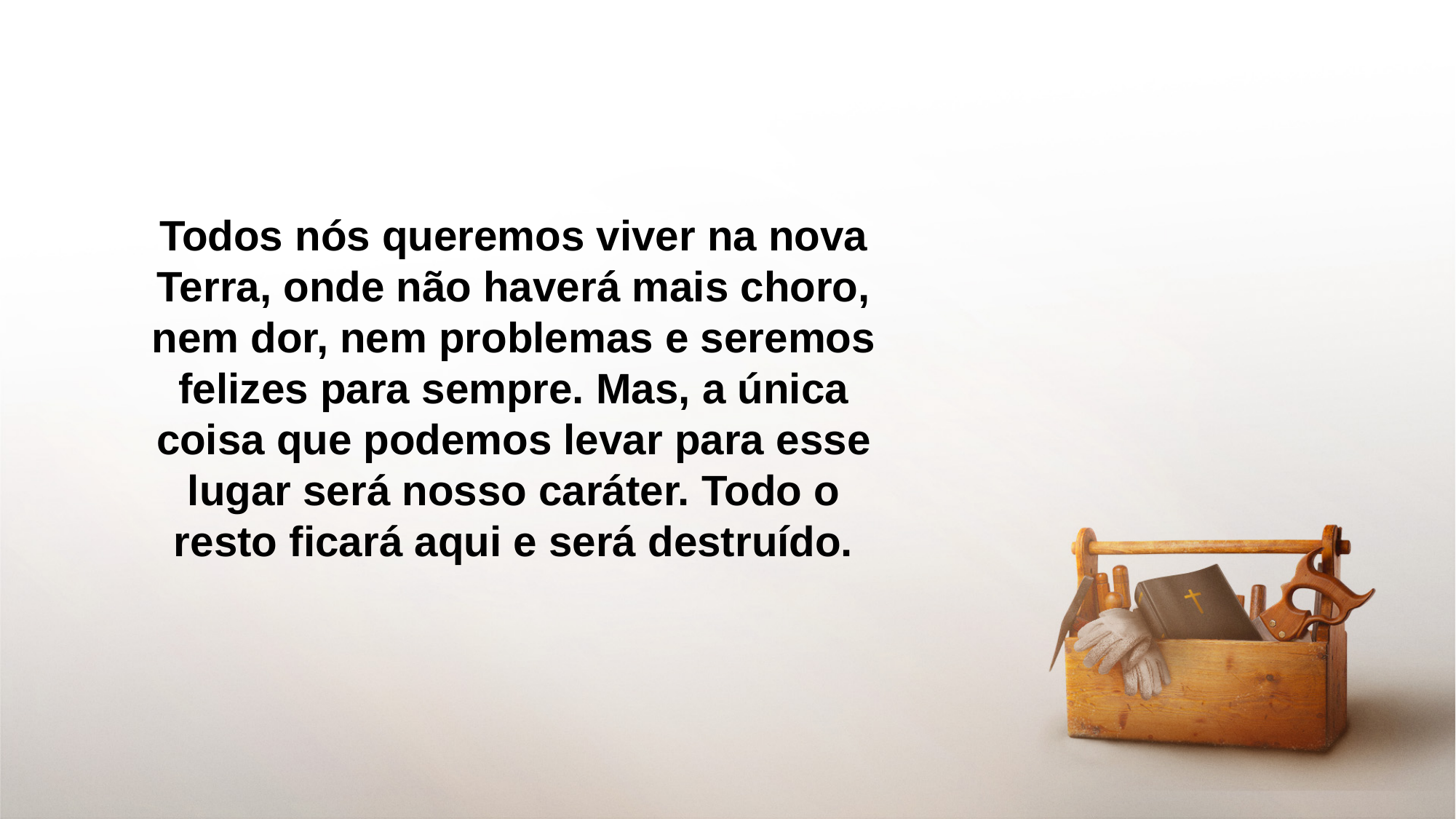

Todos nós queremos viver na nova Terra, onde não haverá mais choro, nem dor, nem problemas e seremos felizes para sempre. Mas, a única coisa que podemos levar para esse lugar será nosso caráter. Todo o resto ficará aqui e será destruído.